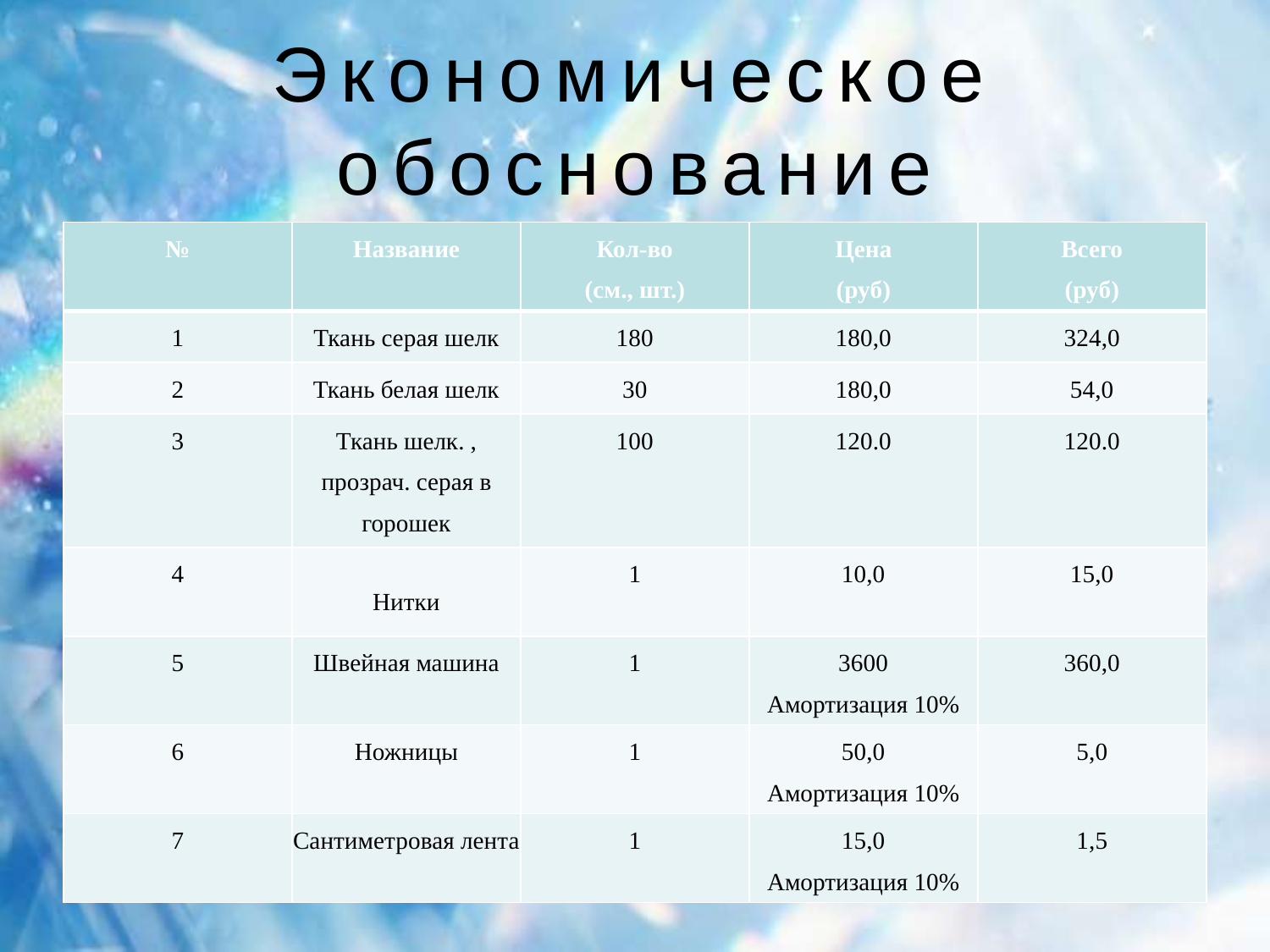

Экономическое обоснование
| № | Название | Кол-во (см., шт.) | Цена (руб) | Всего (руб) |
| --- | --- | --- | --- | --- |
| 1 | Ткань серая шелк | 180 | 180,0 | 324,0 |
| 2 | Ткань белая шелк | 30 | 180,0 | 54,0 |
| 3 | Ткань шелк. , прозрач. серая в горошек | 100 | 120.0 | 120.0 |
| 4 | Нитки | 1 | 10,0 | 15,0 |
| 5 | Швейная машина | 1 | 3600 Амортизация 10% | 360,0 |
| 6 | Ножницы | 1 | 50,0 Амортизация 10% | 5,0 |
| 7 | Сантиметровая лента | 1 | 15,0 Амортизация 10% | 1,5 |